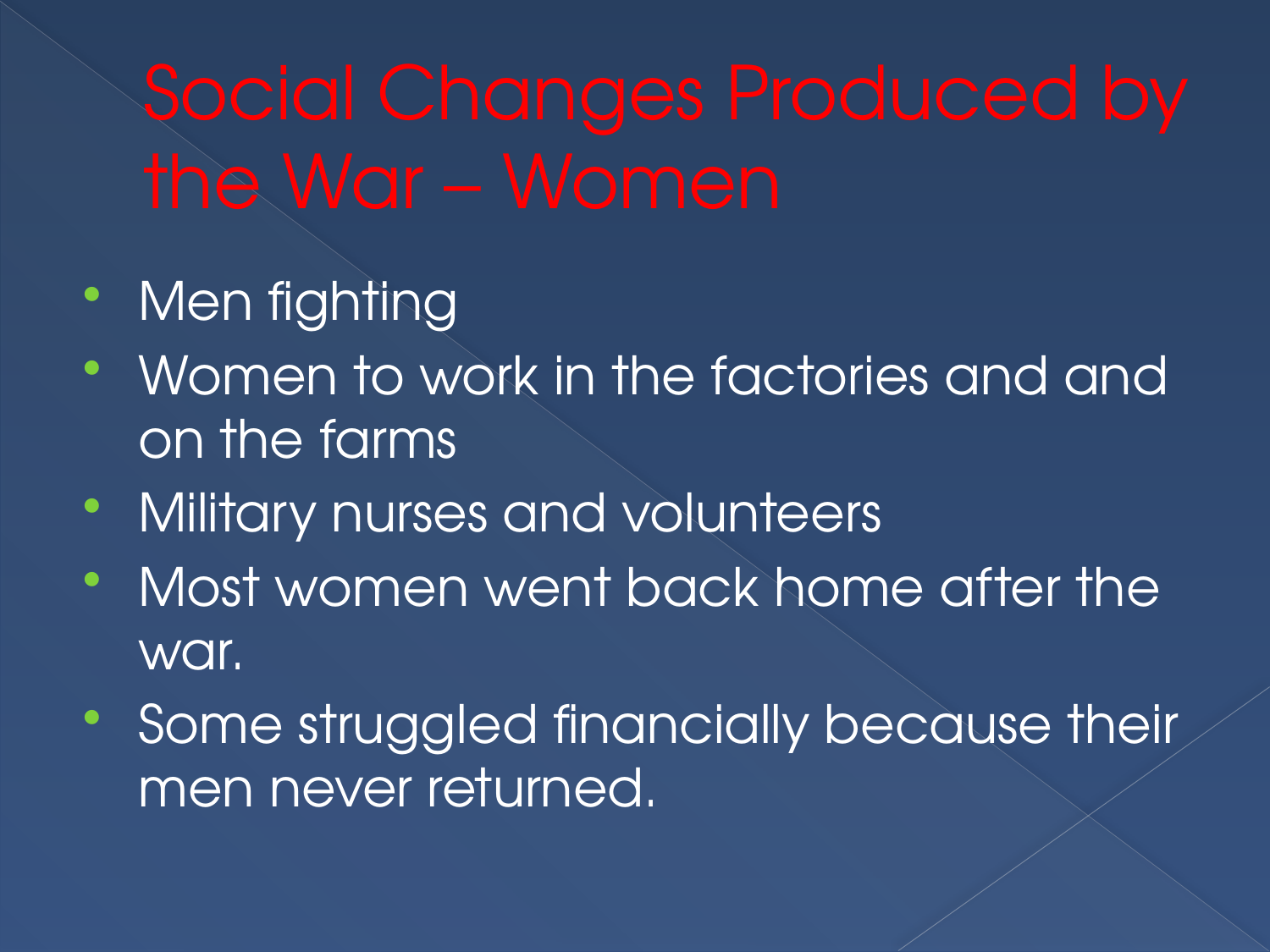

# Social Changes Produced by the War – Women
Men fighting
Women to work in the factories and and on the farms
Military nurses and volunteers
Most women went back home after the war.
Some struggled financially because their men never returned.